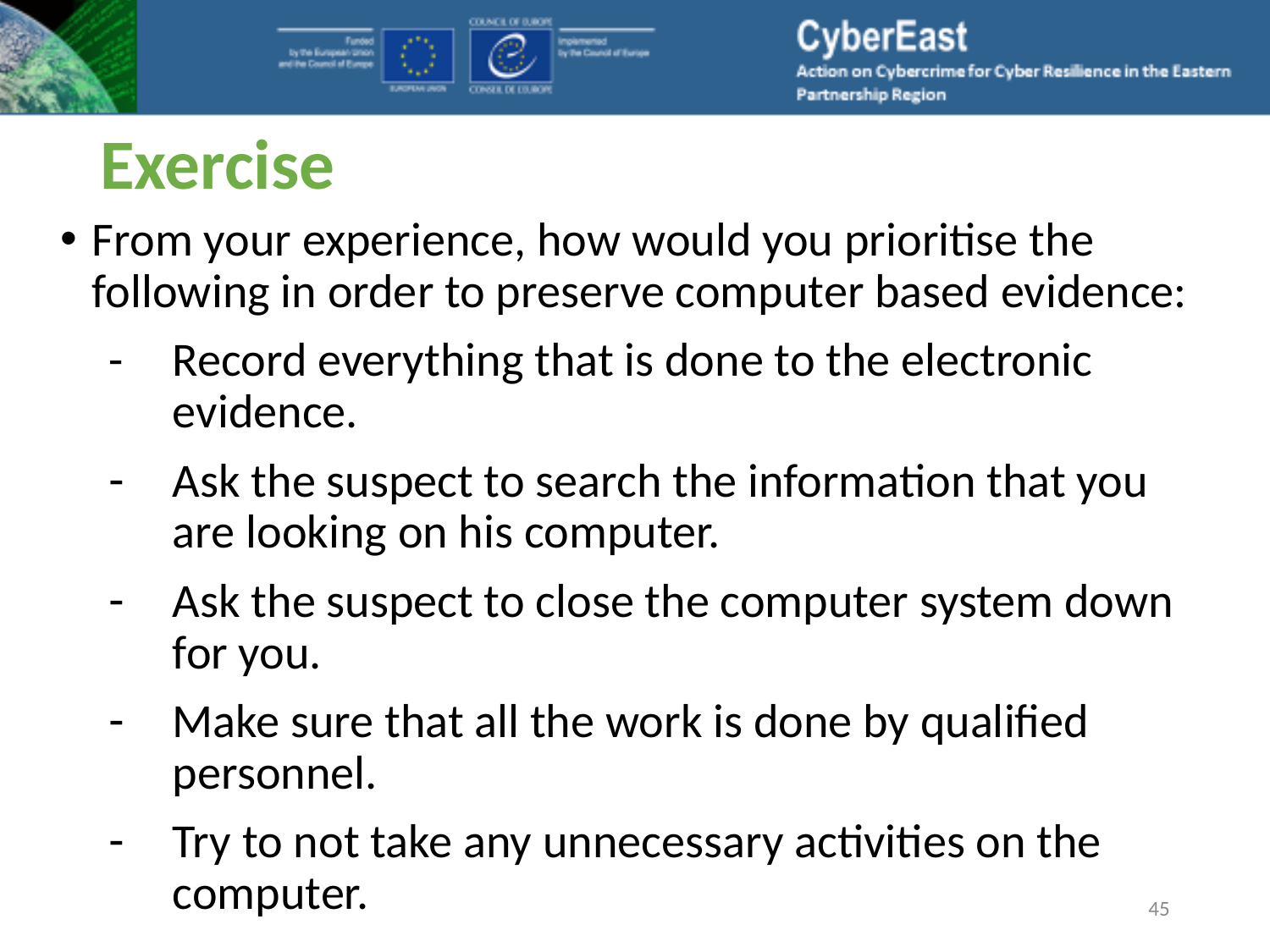

# Exercise
From your experience, how would you prioritise the following in order to preserve computer based evidence:
- 	Record everything that is done to the electronic evidence.
Ask the suspect to search the information that you are looking on his computer.
Ask the suspect to close the computer system down for you.
Make sure that all the work is done by qualified personnel.
Try to not take any unnecessary activities on the computer.
45